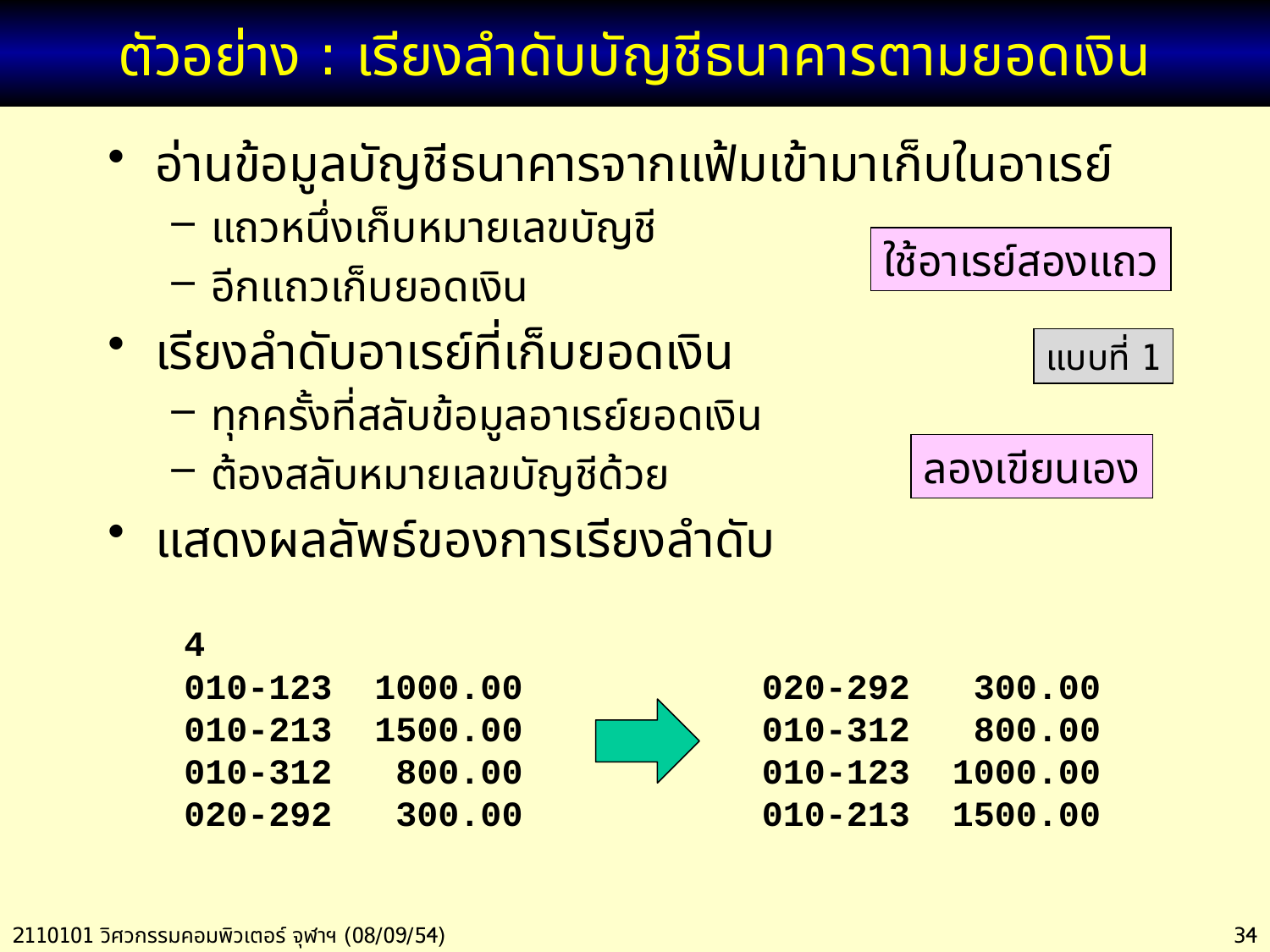

# ตัวอย่าง : เรียงลำดับบัญชีธนาคารตามยอดเงิน
อ่านข้อมูลบัญชีธนาคารจากแฟ้มเข้ามาเก็บในอาเรย์
แถวหนึ่งเก็บหมายเลขบัญชี
อีกแถวเก็บยอดเงิน
เรียงลำดับอาเรย์ที่เก็บยอดเงิน
ทุกครั้งที่สลับข้อมูลอาเรย์ยอดเงิน
ต้องสลับหมายเลขบัญชีด้วย
แสดงผลลัพธ์ของการเรียงลำดับ
ใช้อาเรย์สองแถว
แบบที่ 1
ลองเขียนเอง
4
010-123  1000.00
010-213  1500.00
010-312   800.00
020-292   300.00

020-292   300.00
010-312   800.00
010-123  1000.00
010-213  1500.00